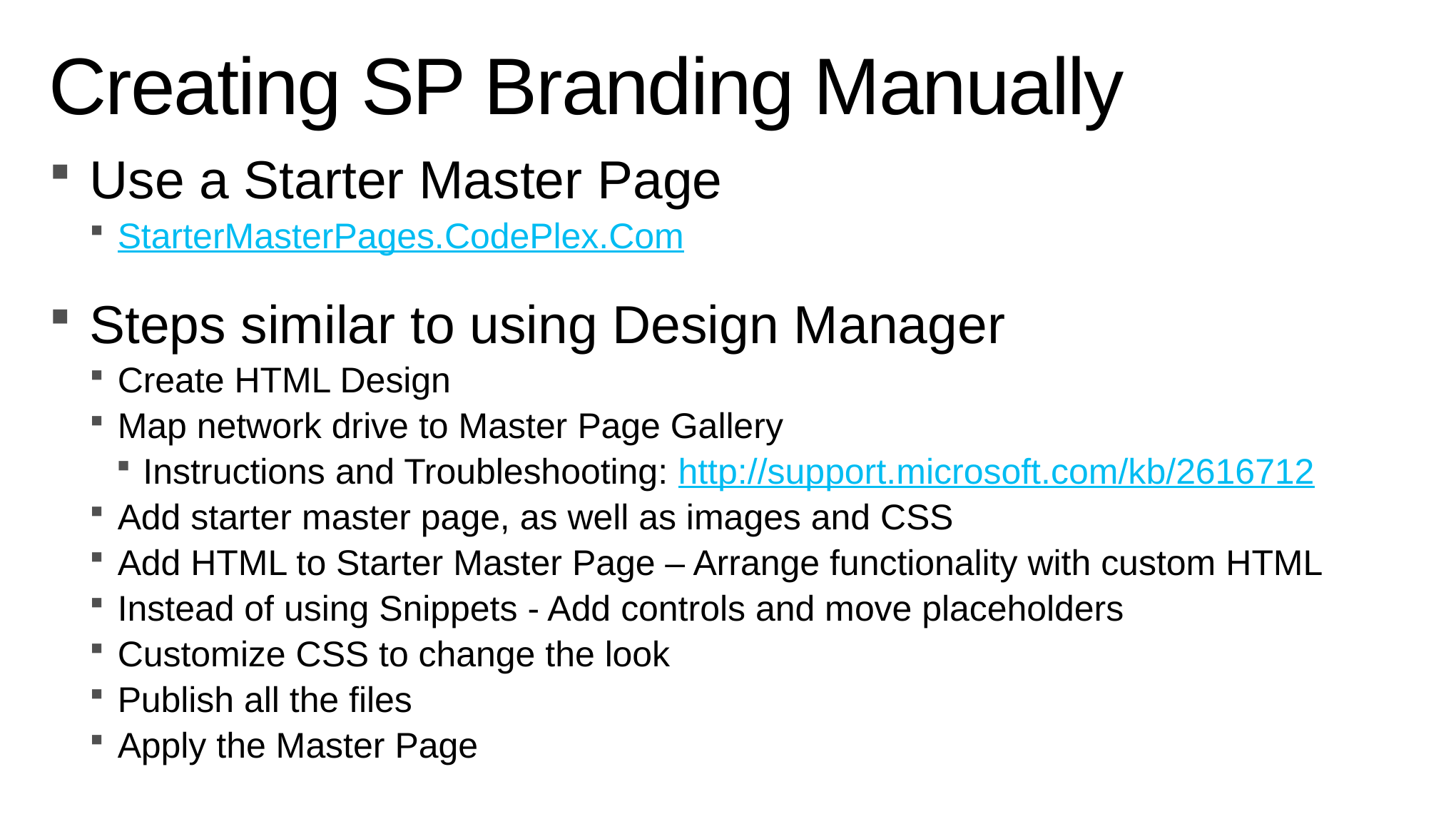

# Creating SP Branding Manually
Use a Starter Master Page
StarterMasterPages.CodePlex.Com

Steps similar to using Design Manager
Create HTML Design
Map network drive to Master Page Gallery
Instructions and Troubleshooting: http://support.microsoft.com/kb/2616712
Add starter master page, as well as images and CSS
Add HTML to Starter Master Page – Arrange functionality with custom HTML
Instead of using Snippets - Add controls and move placeholders
Customize CSS to change the look
Publish all the files
Apply the Master Page